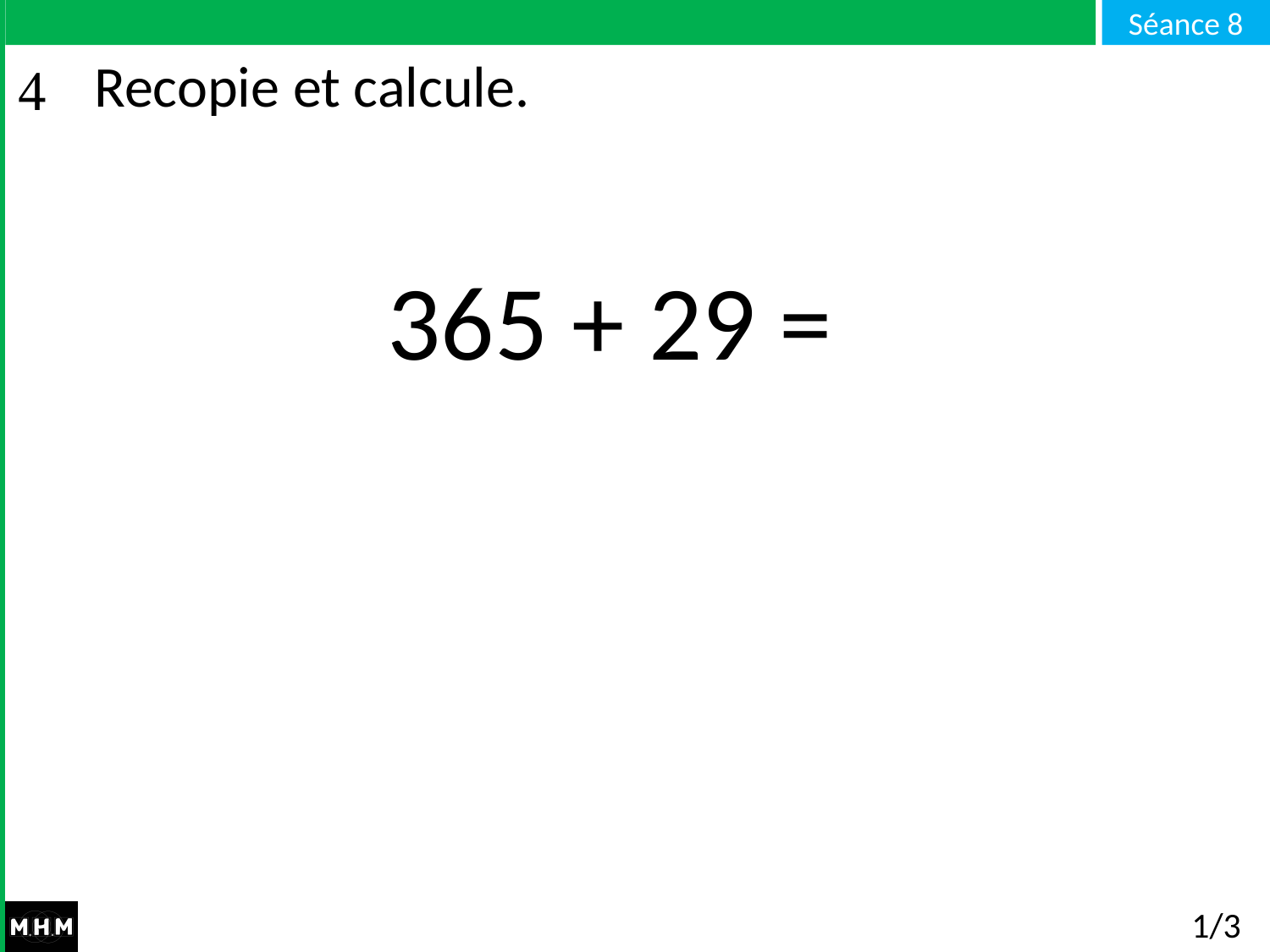

# Recopie et calcule.
365 + 29 =
1/3